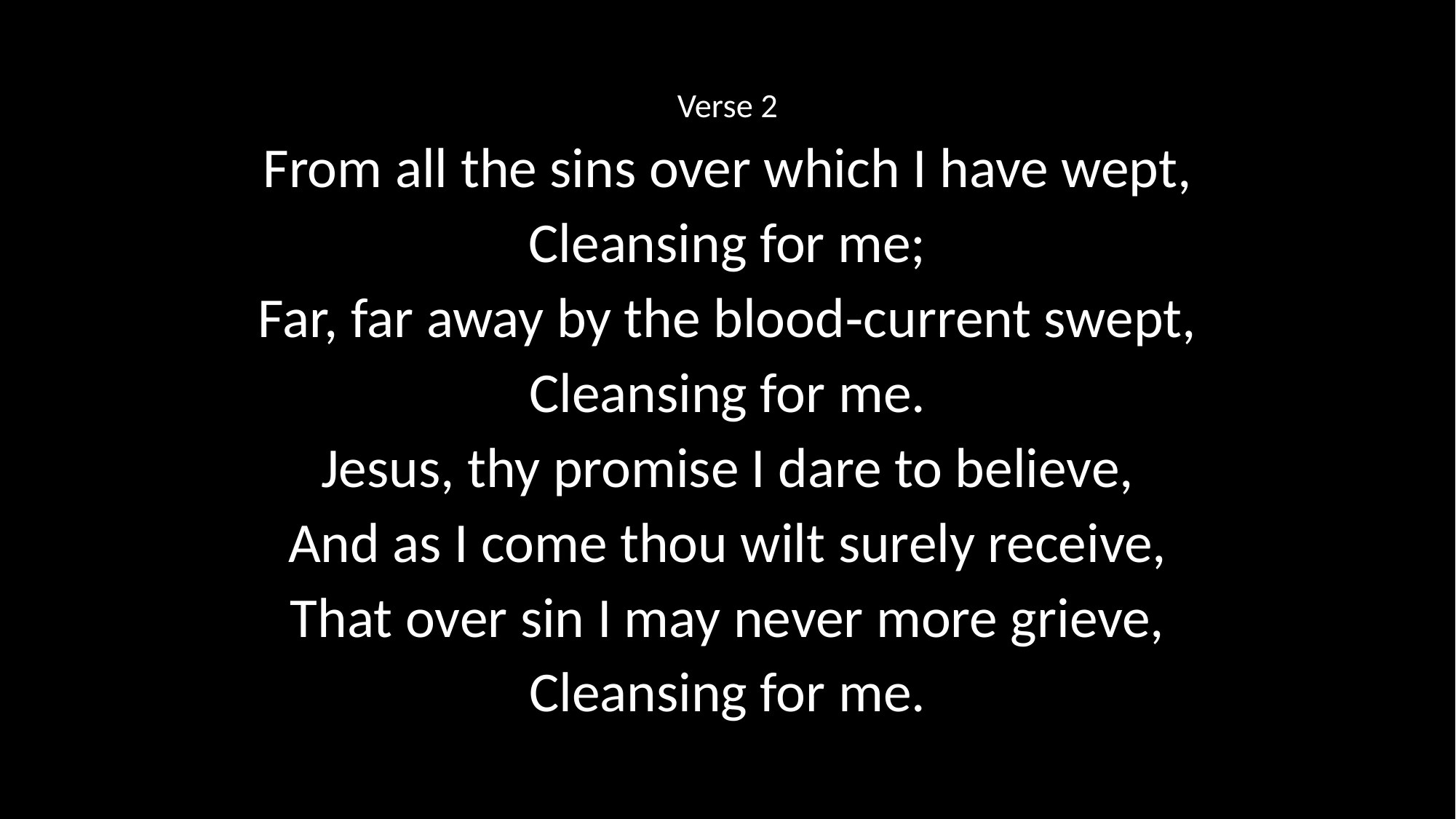

Verse 2
From all the sins over which I have wept,
Cleansing for me;
Far, far away by the blood‑current swept,
Cleansing for me.
Jesus, thy promise I dare to believe,
And as I come thou wilt surely receive,
That over sin I may never more grieve,
Cleansing for me.